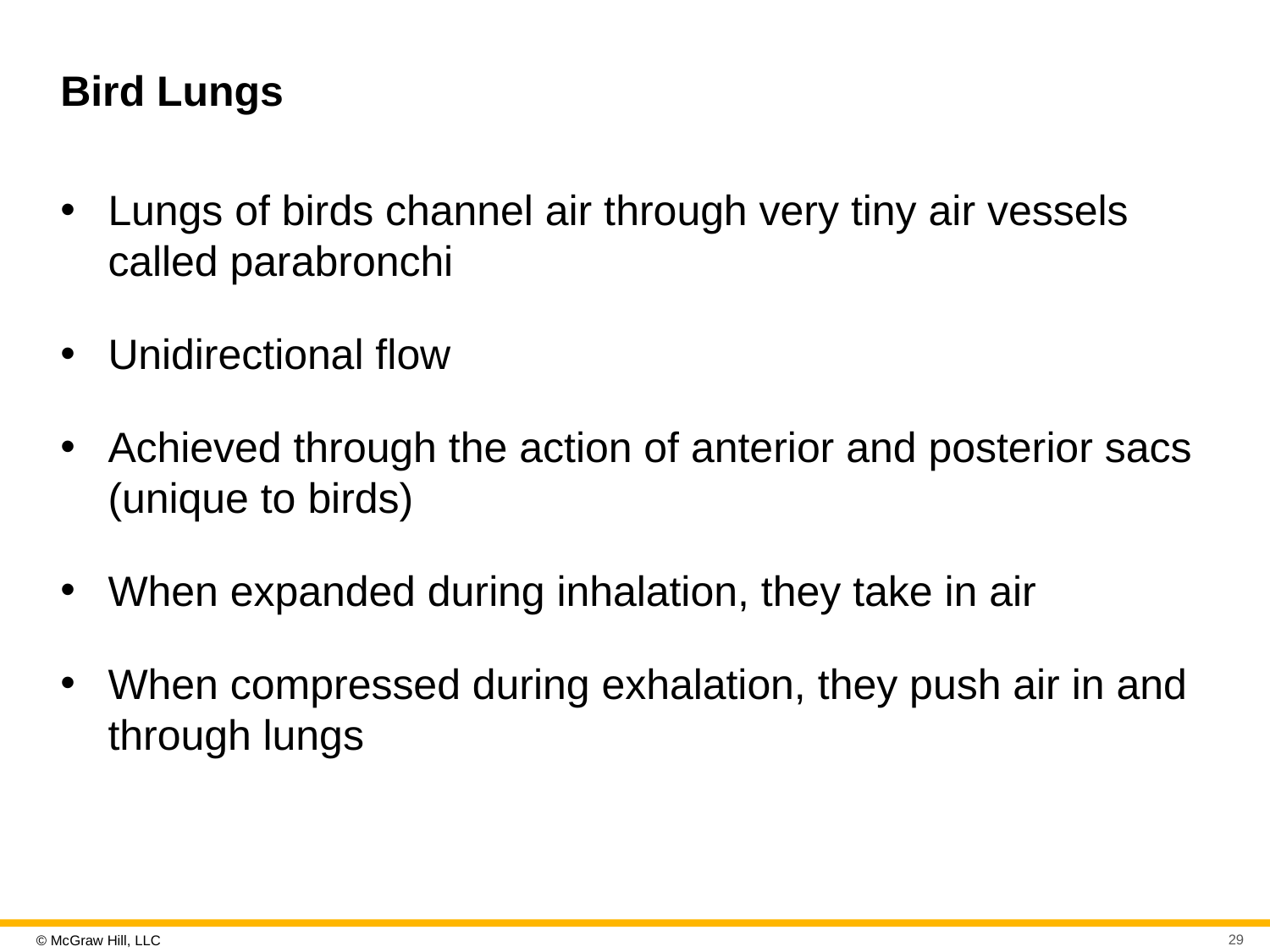

# Bird Lungs
Lungs of birds channel air through very tiny air vessels called parabronchi
Unidirectional flow
Achieved through the action of anterior and posterior sacs (unique to birds)
When expanded during inhalation, they take in air
When compressed during exhalation, they push air in and through lungs
29